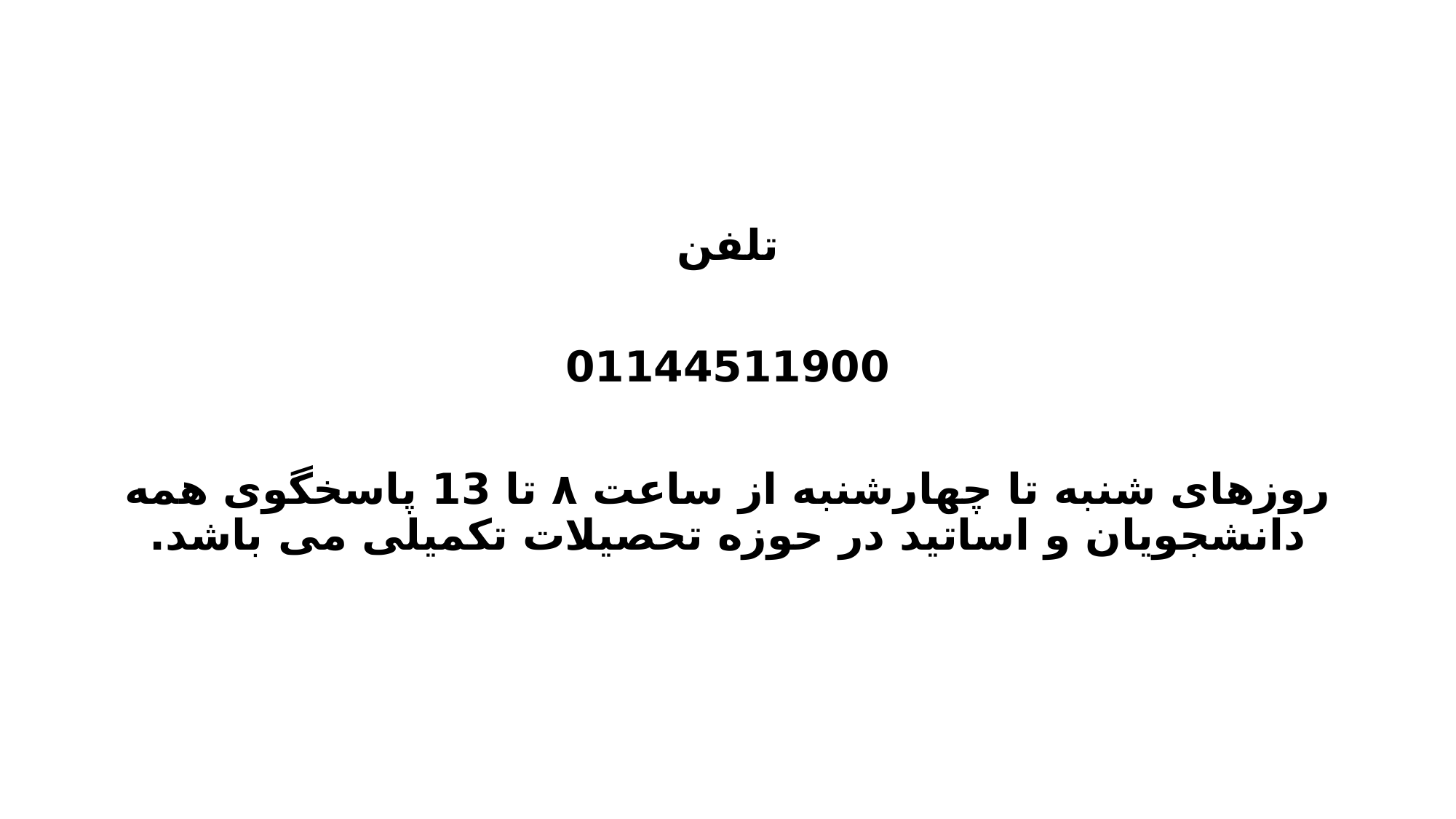

تلفن

01144511900

روزهای شنبه تا چهارشنبه از ساعت ۸ تا 13 پاسخگوی همه دانشجویان و اساتید در حوزه تحصیلات تکمیلی می باشد.